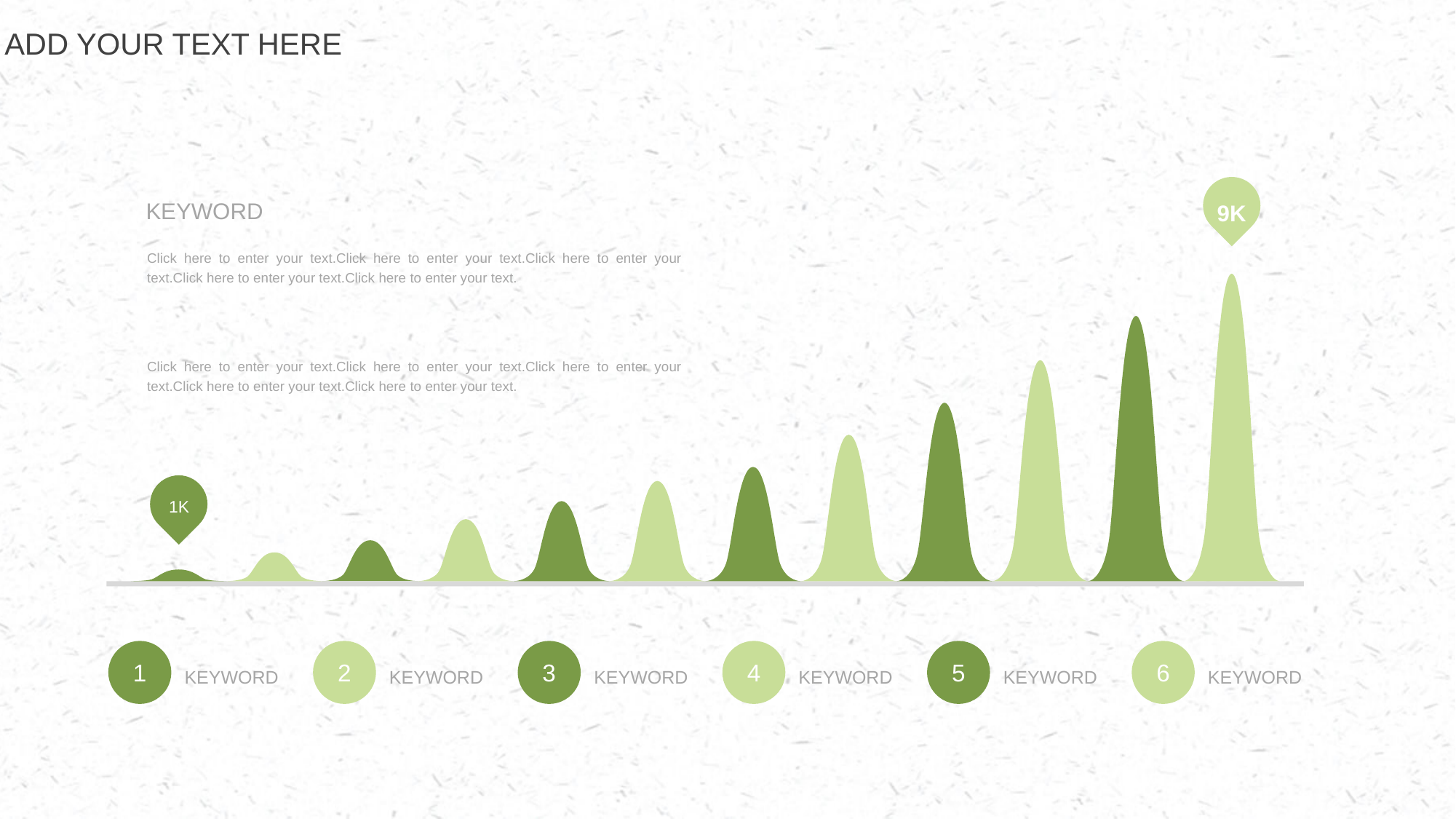

ADD YOUR TEXT HERE

9K
KEYWORD
Click here to enter your text.Click here to enter your text.Click here to enter your text.Click here to enter your text.Click here to enter your text.

Click here to enter your text.Click here to enter your text.Click here to enter your text.Click here to enter your text.Click here to enter your text.

1K

1
2
3
4
5
6
KEYWORD
KEYWORD
KEYWORD
KEYWORD
KEYWORD
KEYWORD